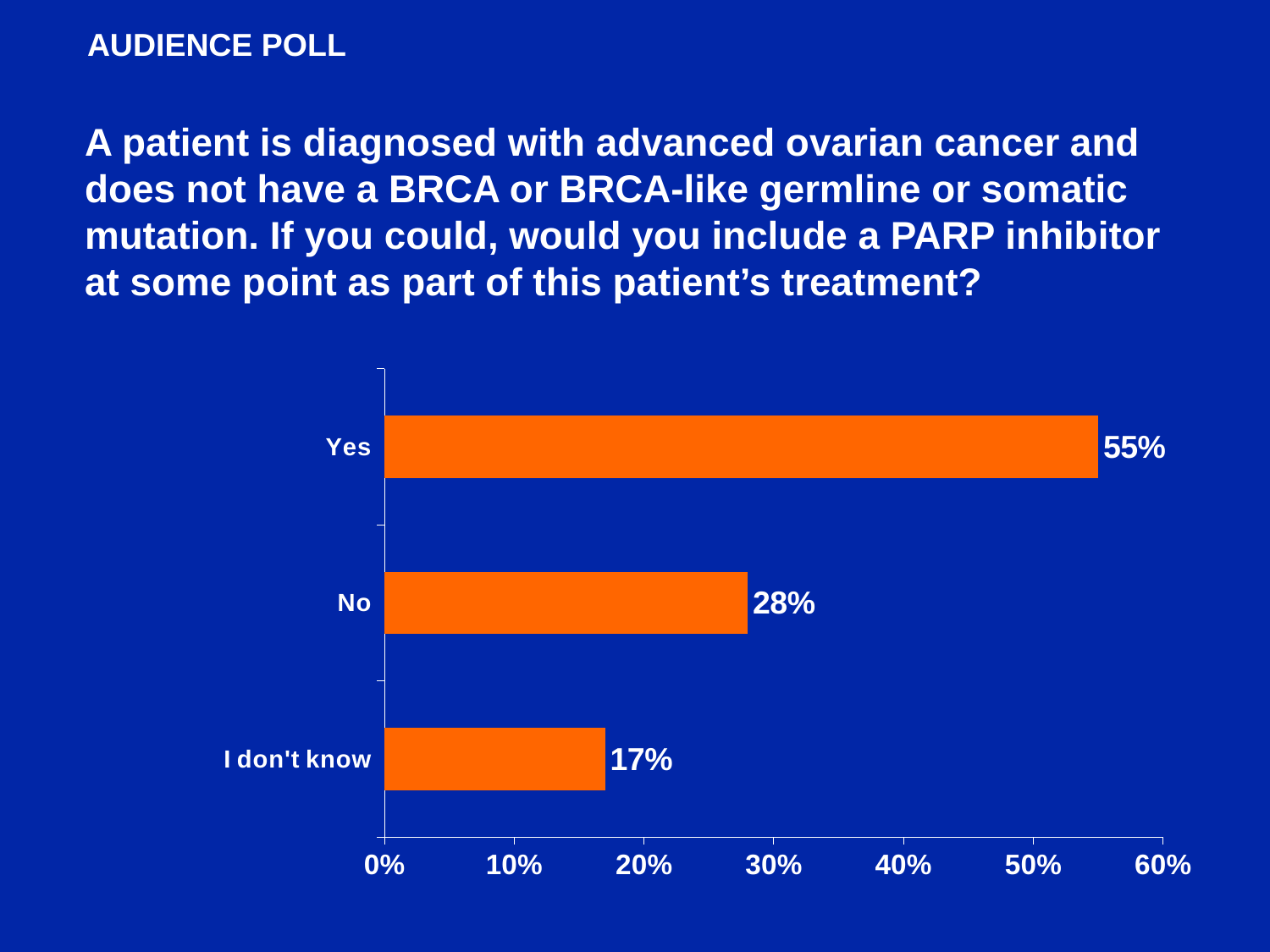

AUDIENCE POLL
A patient is diagnosed with advanced ovarian cancer and does not have a BRCA or BRCA-like germline or somatic mutation. If you could, would you include a PARP inhibitor at some point as part of this patient’s treatment?

### Chart

| Category | Series 1 |
|---|---|
| I don't know | 0.17 |
| No | 0.28 |
| Yes | 0.55 |